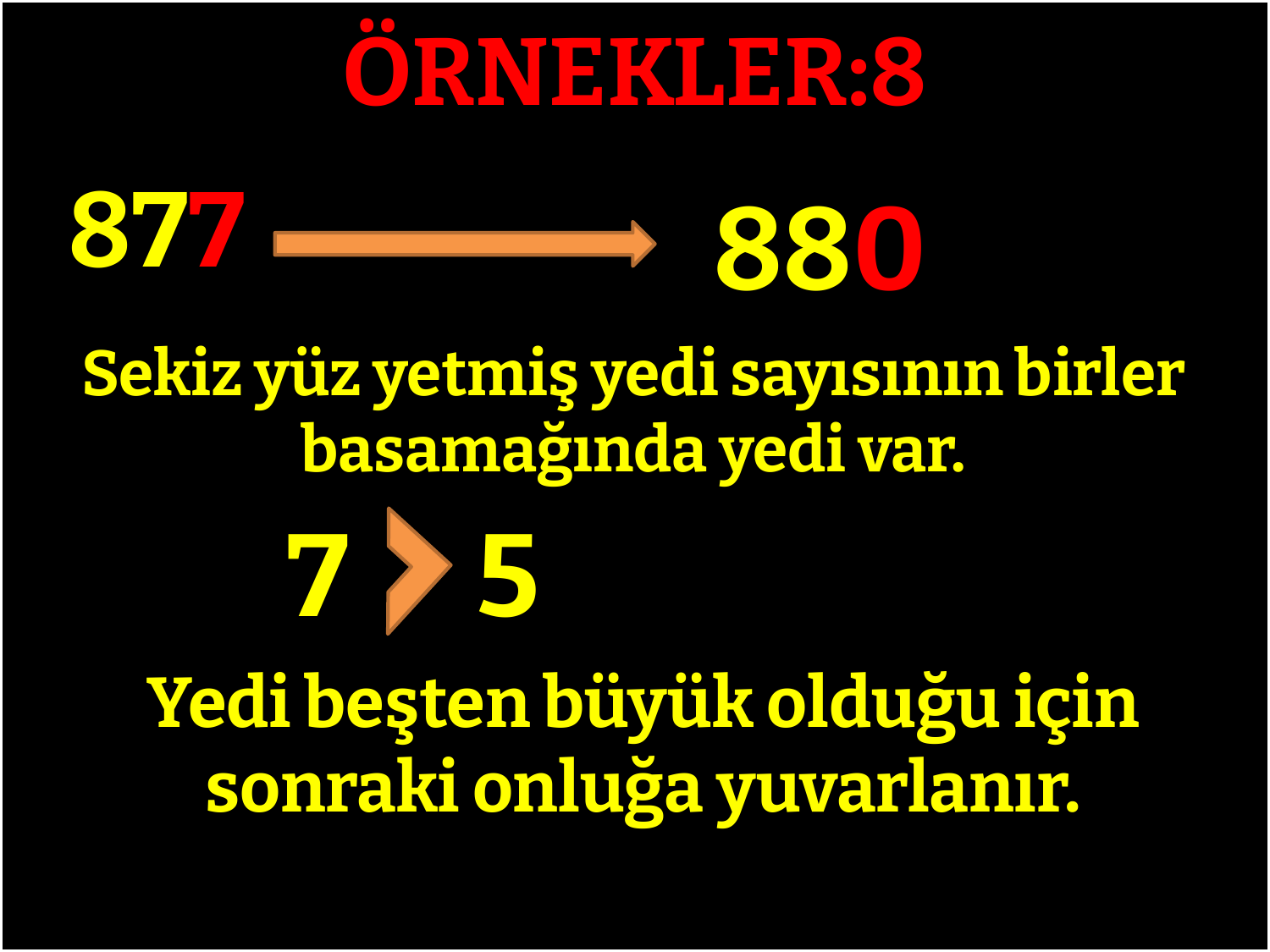

ÖRNEKLER:8
877
880

#
Sekiz yüz yetmiş yedi sayısının birler basamağında yedi var.
7
5

Yedi beşten büyük olduğu için sonraki onluğa yuvarlanır.